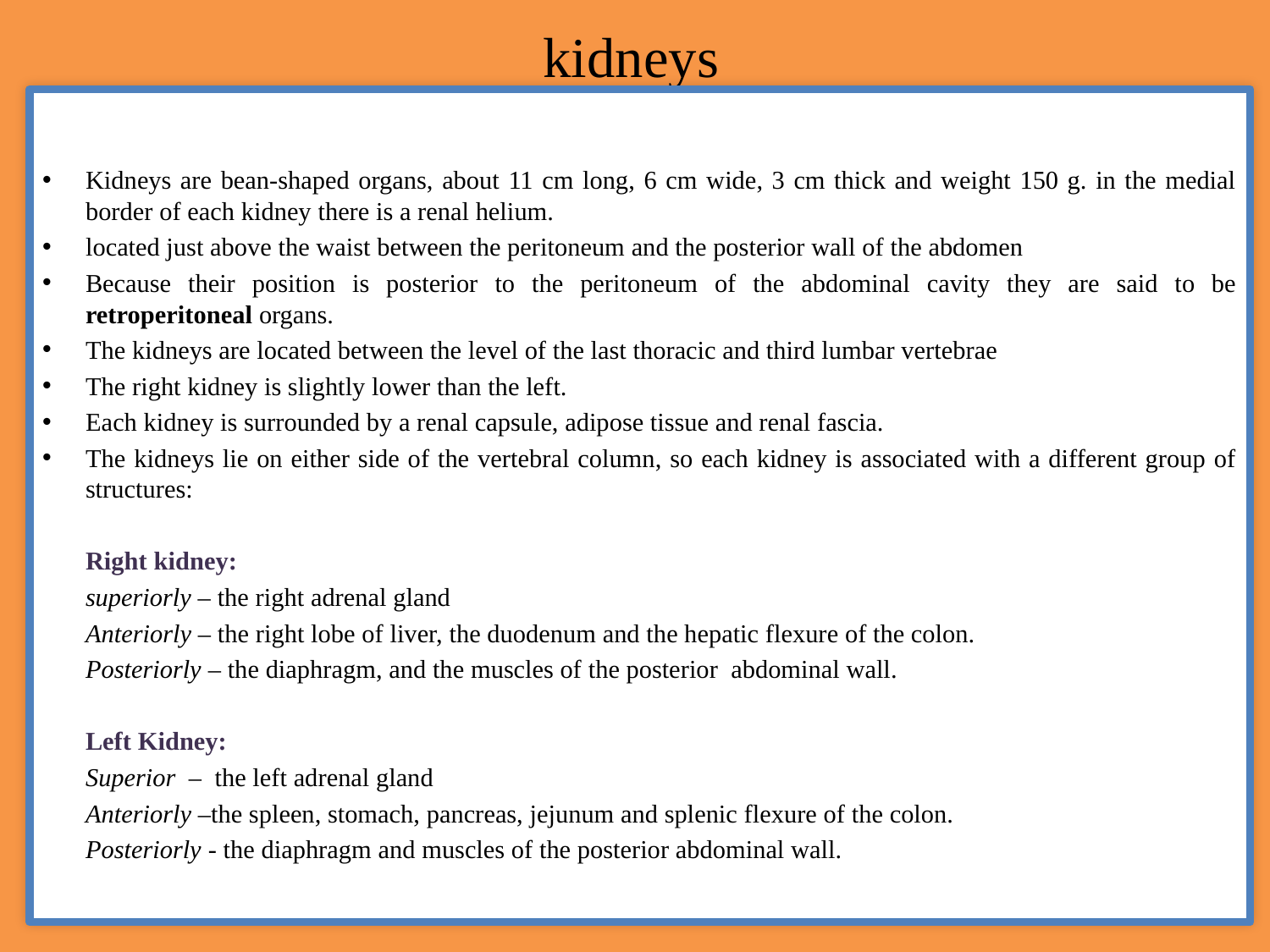

# kidneys

Kidneys are bean-shaped organs, about 11 cm long, 6 cm wide, 3 cm thick and weight 150 g. in the medial border of each kidney there is a renal helium.
located just above the waist between the peritoneum and the posterior wall of the abdomen
Because their position is posterior to the peritoneum of the abdominal cavity they are said to be retroperitoneal organs.
The kidneys are located between the level of the last thoracic and third lumbar vertebrae
The right kidney is slightly lower than the left.
Each kidney is surrounded by a renal capsule, adipose tissue and renal fascia.
The kidneys lie on either side of the vertebral column, so each kidney is associated with a different group of structures:

	Right kidney:
		superiorly – the right adrenal gland
		Anteriorly – the right lobe of liver, the duodenum and the hepatic flexure of the colon.
		Posteriorly – the diaphragm, and the muscles of the posterior  abdominal wall.

	Left Kidney:
		Superior  –  the left adrenal gland
		Anteriorly –the spleen, stomach, pancreas, jejunum and splenic flexure of the colon.
		Posteriorly - the diaphragm and muscles of the posterior abdominal wall.